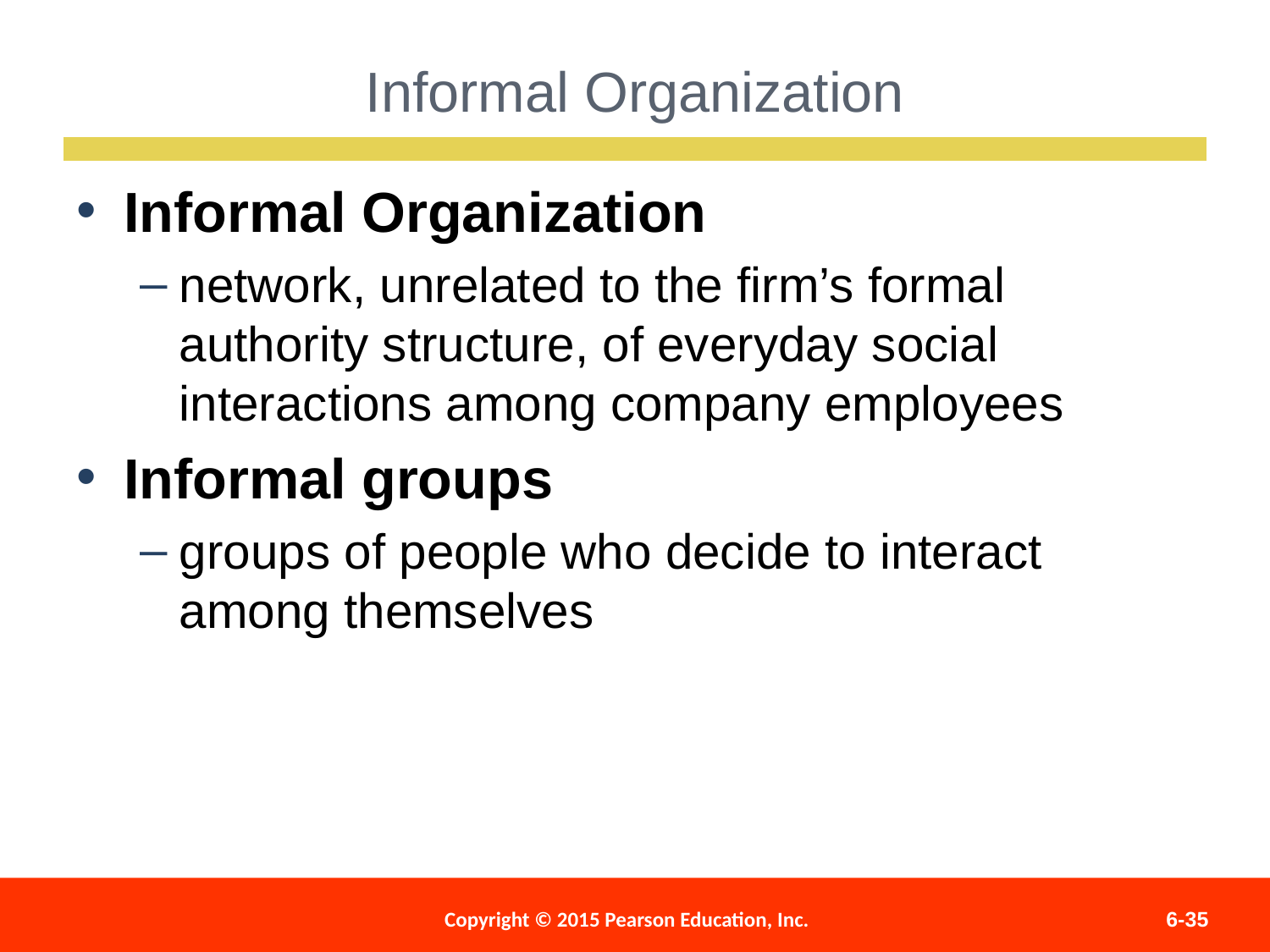

Informal Organization
Informal Organization
network, unrelated to the firm’s formal authority structure, of everyday social interactions among company employees
Informal groups
groups of people who decide to interact among themselves